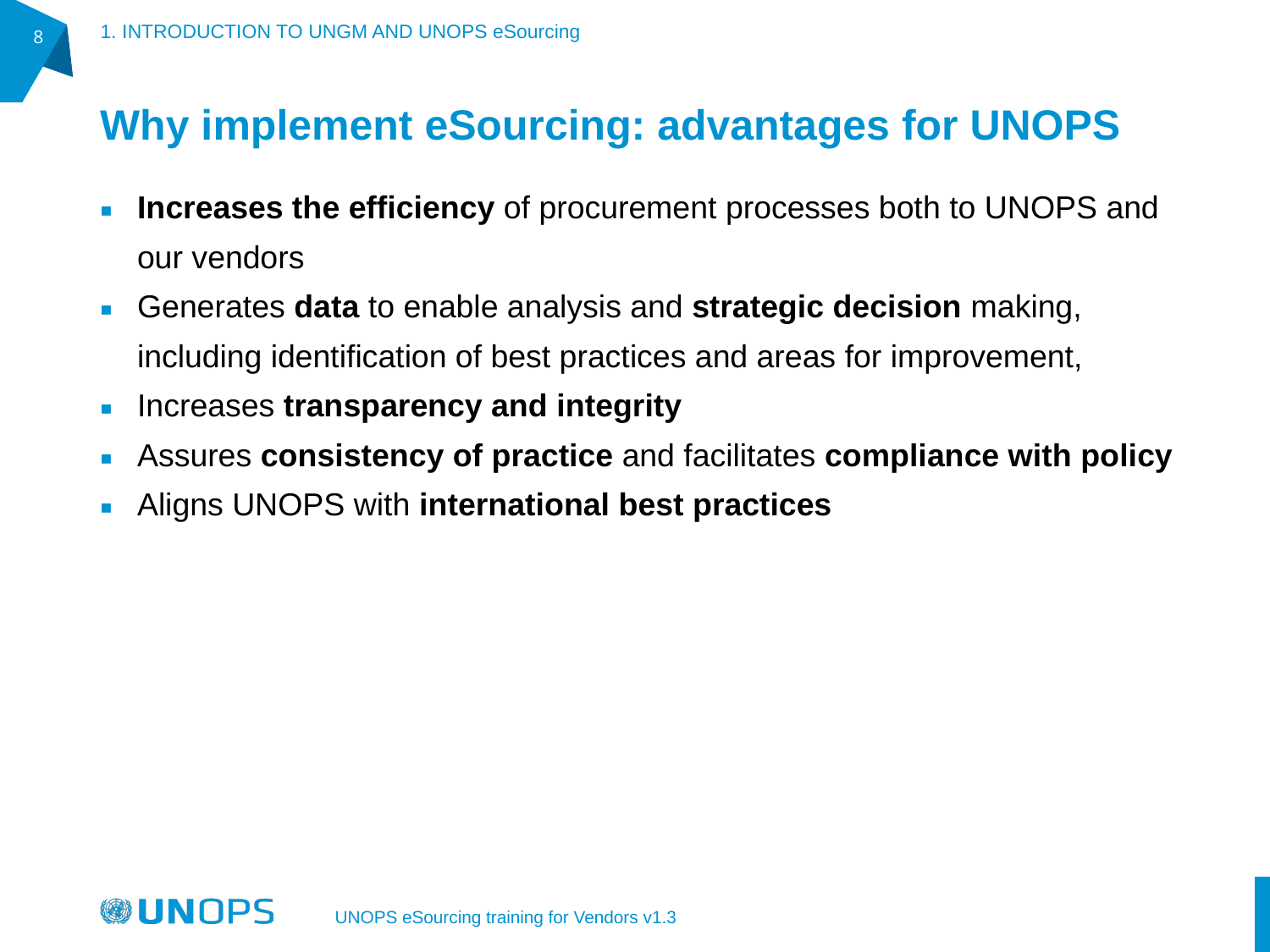

1. INTRODUCTION TO UNGM AND UNOPS eSourcing
8
# Why implement eSourcing: advantages for UNOPS
Increases the efficiency of procurement processes both to UNOPS and our vendors
Generates data to enable analysis and strategic decision making, including identification of best practices and areas for improvement,
Increases transparency and integrity
Assures consistency of practice and facilitates compliance with policy
Aligns UNOPS with international best practices

UNOPS eSourcing training for Vendors v1.3